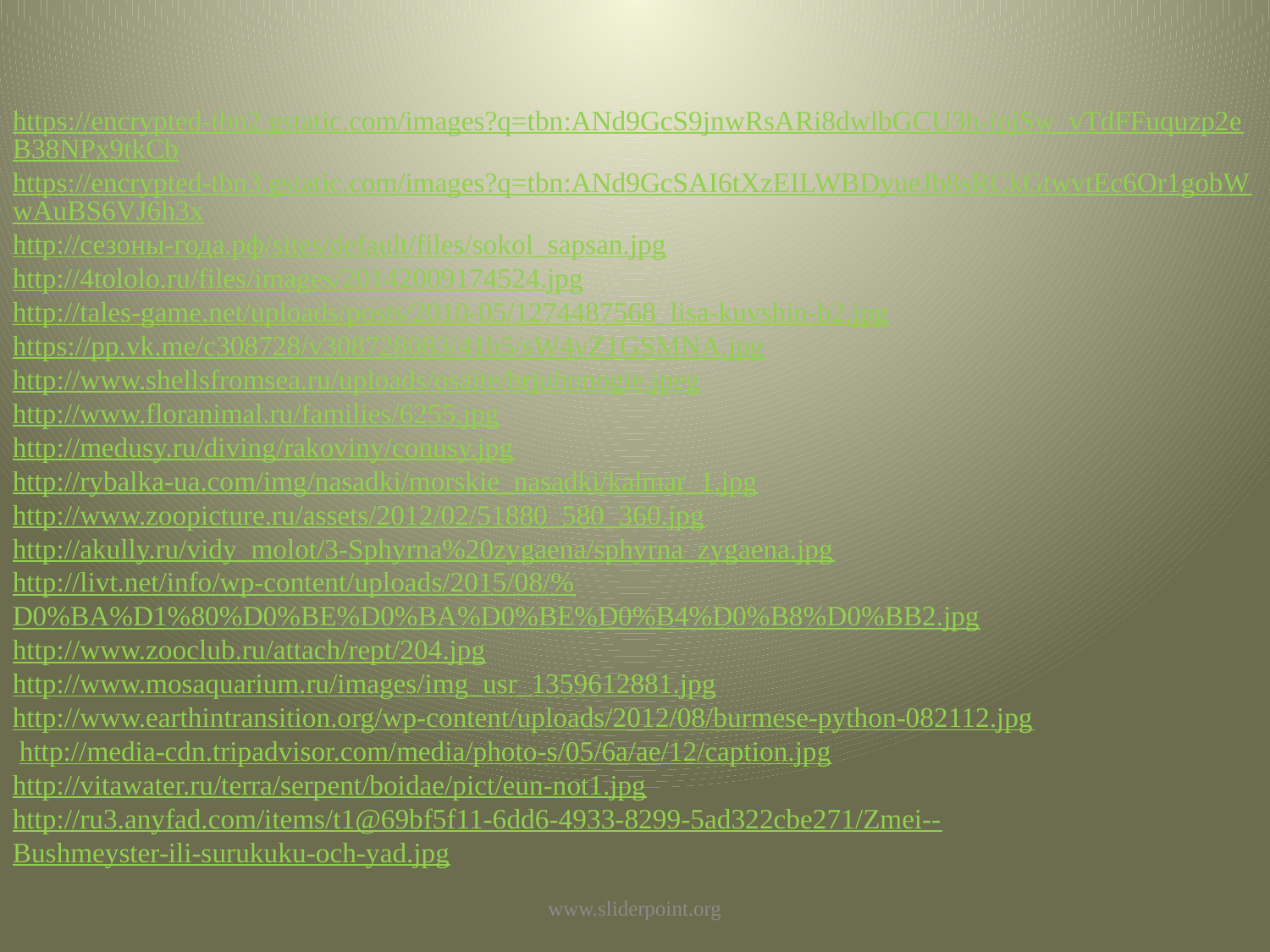

https://encrypted-tbn2.gstatic.com/images?q=tbn:ANd9GcS9jnwRsARi8dwlbGCU3h-ipjSw_vTdFFuquzp2eB38NPx9tkCb
https://encrypted-tbn3.gstatic.com/images?q=tbn:ANd9GcSAI6tXzEILWBDyueJb8sRCkGtwvtEc6Or1gobWwAuBS6VJ6h3x
http://сезоны-года.рф/sites/default/files/sokol_sapsan.jpg
http://4tololo.ru/files/images/20142009174524.jpg
http://tales-game.net/uploads/posts/2010-05/1274487568_lisa-kuvshin-b2.jpg
https://pp.vk.me/c308728/v308728083/41b5/sW4vZ1GSMNA.jpg
http://www.shellsfromsea.ru/uploads/osaite/brjuhonogie.jpeg
http://www.floranimal.ru/families/6255.jpg
http://medusy.ru/diving/rakoviny/conusy.jpg
http://rybalka-ua.com/img/nasadki/morskie_nasadki/kalmar_1.jpg
http://www.zoopicture.ru/assets/2012/02/51880_580_360.jpg
http://akully.ru/vidy_molot/3-Sphyrna%20zygaena/sphyrna_zygaena.jpg
http://livt.net/info/wp-content/uploads/2015/08/%D0%BA%D1%80%D0%BE%D0%BA%D0%BE%D0%B4%D0%B8%D0%BB2.jpg
http://www.zooclub.ru/attach/rept/204.jpg
http://www.mosaquarium.ru/images/img_usr_1359612881.jpg
http://www.earthintransition.org/wp-content/uploads/2012/08/burmese-python-082112.jpg
 http://media-cdn.tripadvisor.com/media/photo-s/05/6a/ae/12/caption.jpg
http://vitawater.ru/terra/serpent/boidae/pict/eun-not1.jpg
http://ru3.anyfad.com/items/t1@69bf5f11-6dd6-4933-8299-5ad322cbe271/Zmei--Bushmeyster-ili-surukuku-och-yad.jpg

www.sliderpoint.org